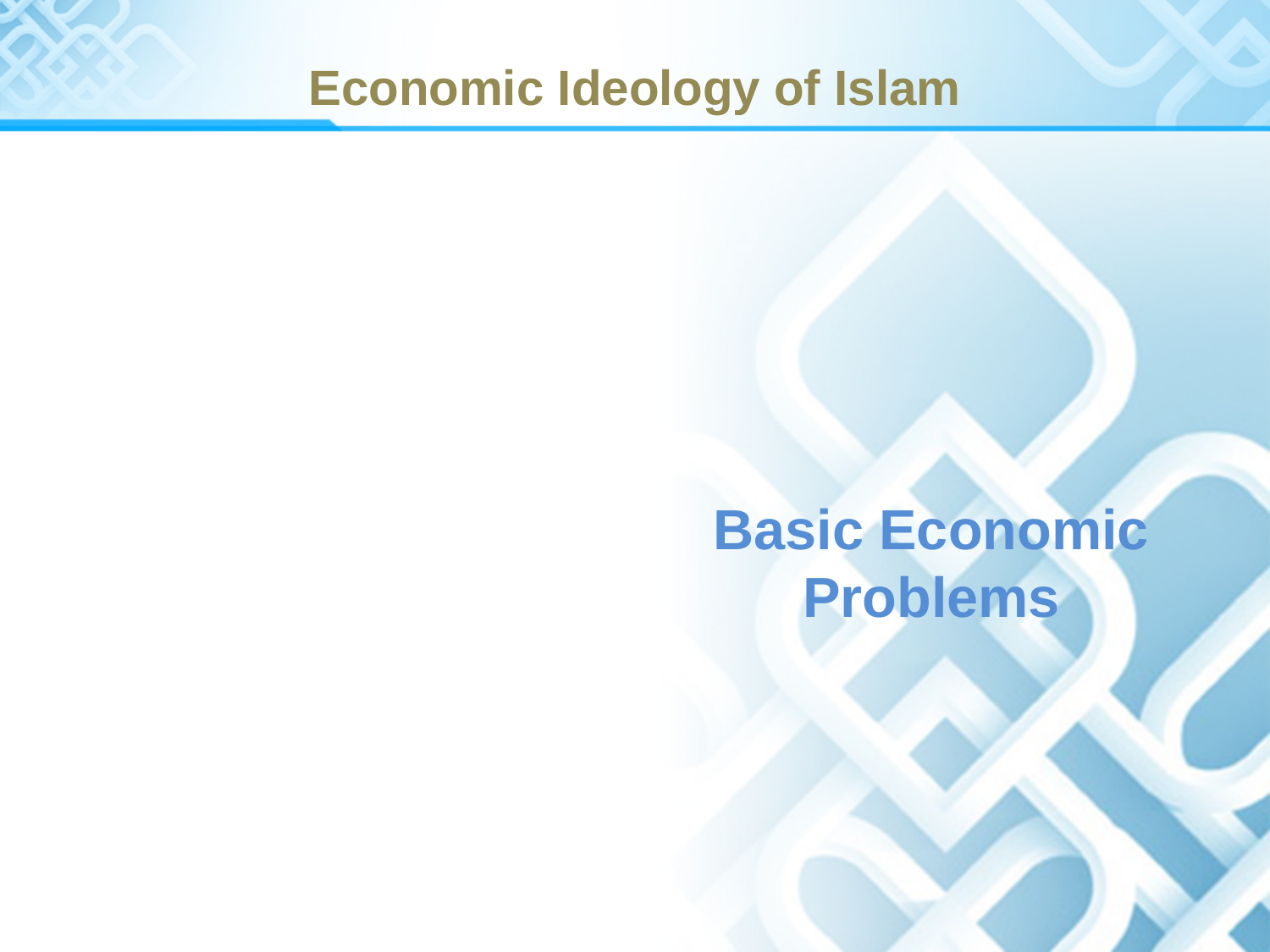

# Economic Ideology of Islam
Basic Economic Problems